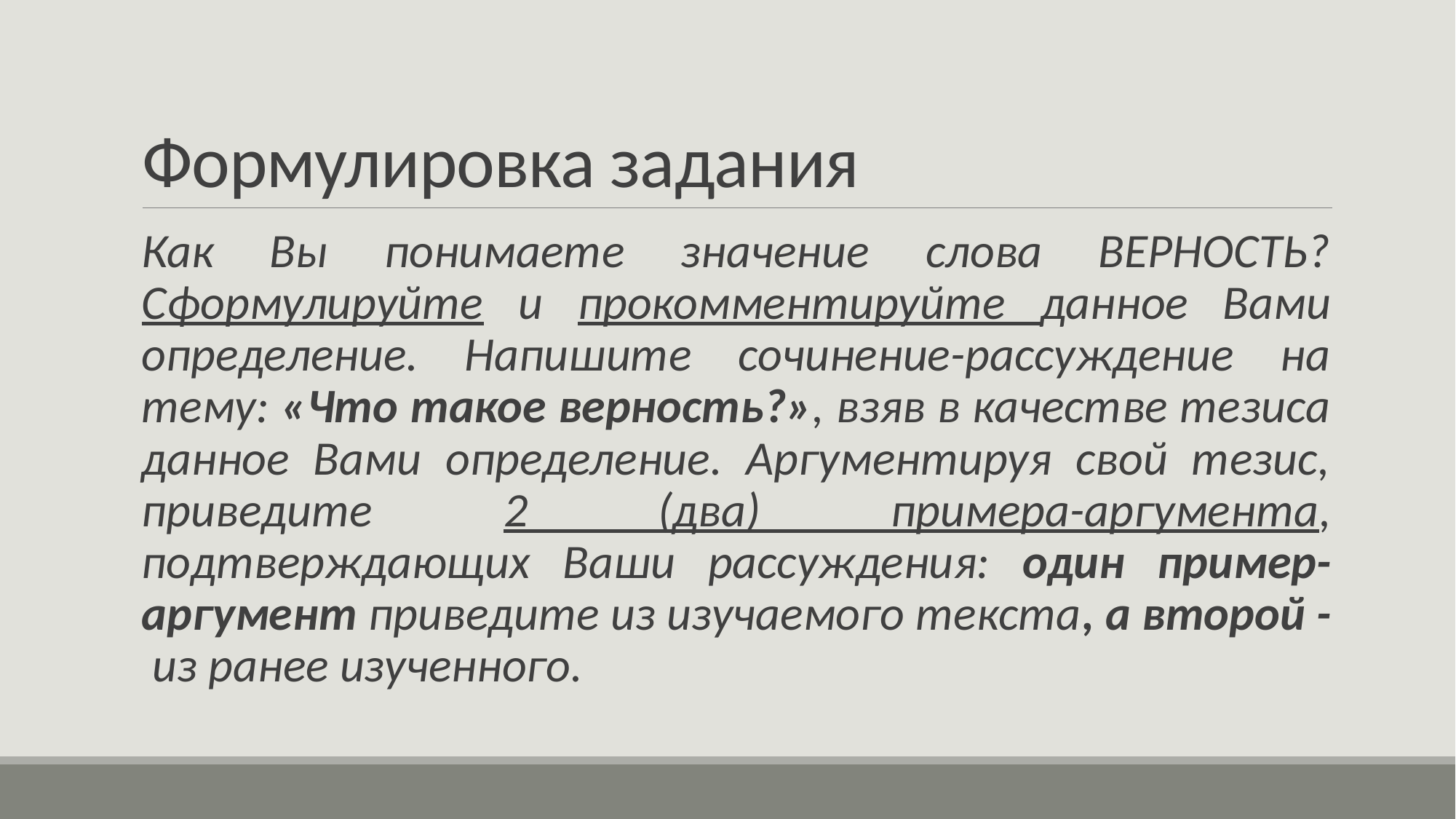

# Формулировка задания
Как Вы понимаете значение слова ВЕРНОСТЬ? Сформулируйте и прокомментируйте данное Вами определение. Напишите сочинение-рассуждение на тему: «Что такое верность?», взяв в качестве тезиса данное Вами определение. Аргументируя свой тезис, приведите 2 (два) примера-аргумента, подтверждающих Ваши рассуждения: один пример-аргумент приведите из изучаемого текста, а второй -  из ранее изученного.